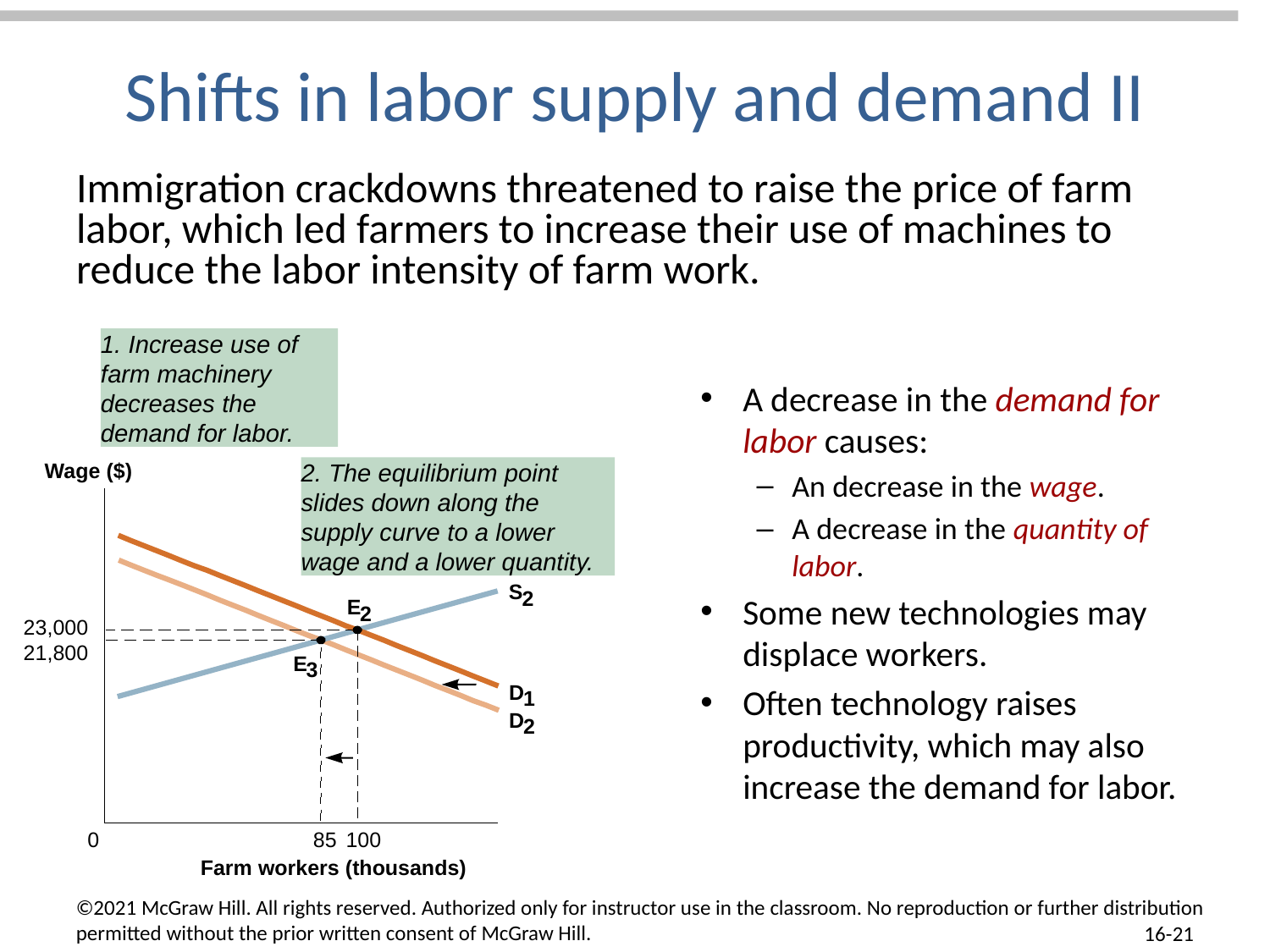

# Shifts in labor supply and demand II
Immigration crackdowns threatened to raise the price of farm labor, which led farmers to increase their use of machines to reduce the labor intensity of farm work.
1. Increase use of farm machinery decreases the demand for labor.
A decrease in the demand for labor causes:
An decrease in the wage.
A decrease in the quantity of labor.
Some new technologies may displace workers.
Often technology raises productivity, which may also increase the demand for labor.
Wage ($)
2. The equilibrium point slides down along the supply curve to a lower wage and a lower quantity.

S
2

E
2
23,000

E
3

21,800

D

1

D

2

0
85
100
Farm workers (thousands)